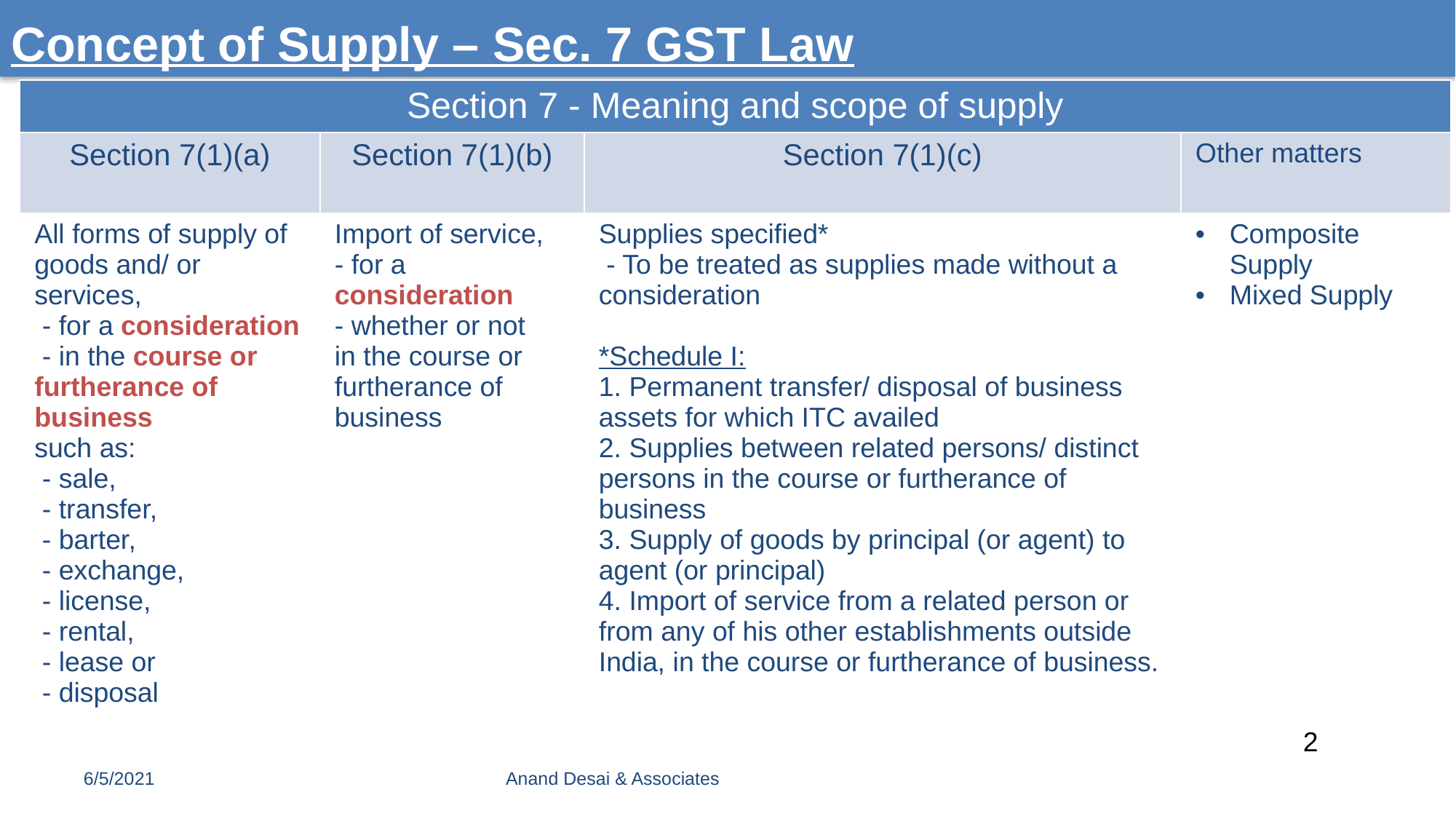

Concept of Supply – Sec. 7 GST Law
| Section 7 - Meaning and scope of supply |  |  |  |
| --- | --- | --- | --- |
| Section 7(1)(a) | Section 7(1)(b) | Section 7(1)(c) | Other matters |
| All forms of supply of goods and/ or services, - for a consideration - in the course or furtherance of business such as: - sale, - transfer, - barter, - exchange, - license, - rental, - lease or - disposal | Import of service, - for a consideration - whether or not in the course or furtherance of business | Supplies specified\* - To be treated as supplies made without a consideration \*Schedule I: 1. Permanent transfer/ disposal of business assets for which ITC availed 2. Supplies between related persons/ distinct persons in the course or furtherance of business 3. Supply of goods by principal (or agent) to agent (or principal) 4. Import of service from a related person or from any of his other establishments outside India, in the course or furtherance of business. | Composite Supply Mixed Supply |

2
6/5/2021
Anand Desai & Associates